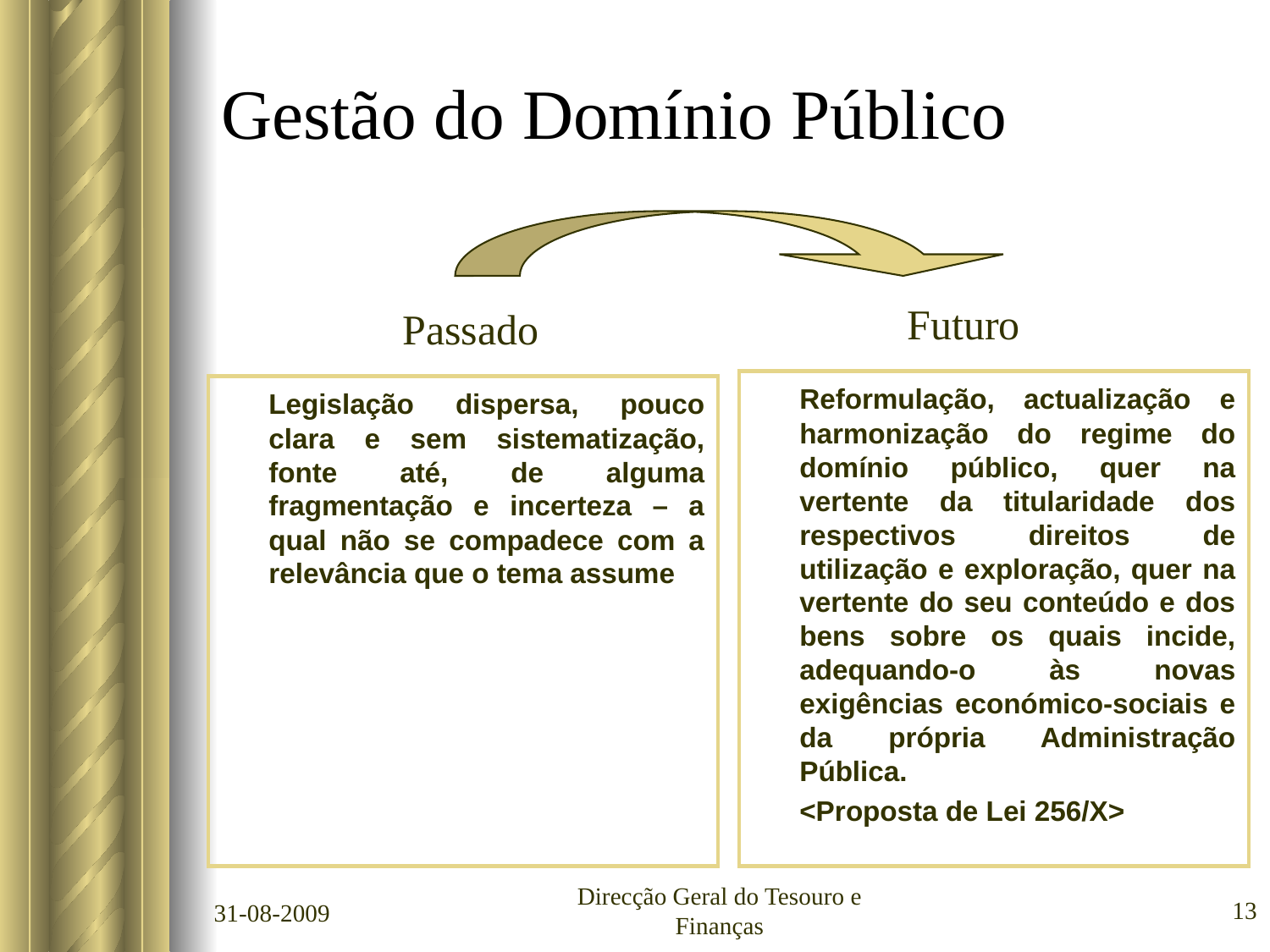

# Gestão do Domínio Público

Futuro
Passado
	Reformulação, actualização e harmonização do regime do domínio público, quer na vertente da titularidade dos respectivos direitos de utilização e exploração, quer na vertente do seu conteúdo e dos bens sobre os quais incide, adequando-o às novas exigências económico-sociais e da própria Administração Pública.
	<Proposta de Lei 256/X>
	Legislação dispersa, pouco clara e sem sistematização, fonte até, de alguma fragmentação e incerteza – a qual não se compadece com a relevância que o tema assume
31-08-2009
Direcção Geral do Tesouro e Finanças
13